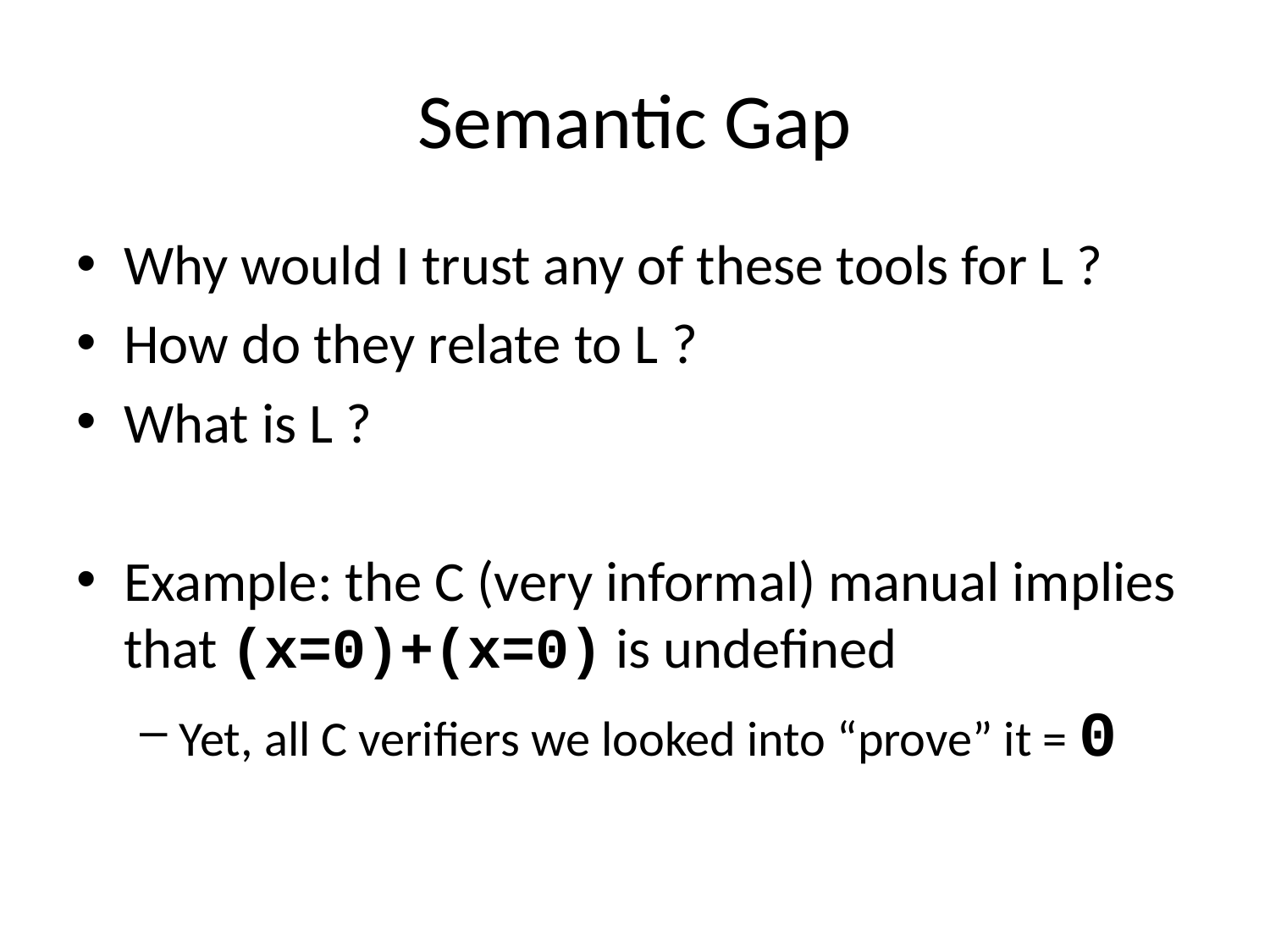

# Semantic Gap
Why would I trust any of these tools for L ?
How do they relate to L ?
What is L ?

Example: the C (very informal) manual implies that (x=0)+(x=0) is undefined
Yet, all C verifiers we looked into “prove” it = 0